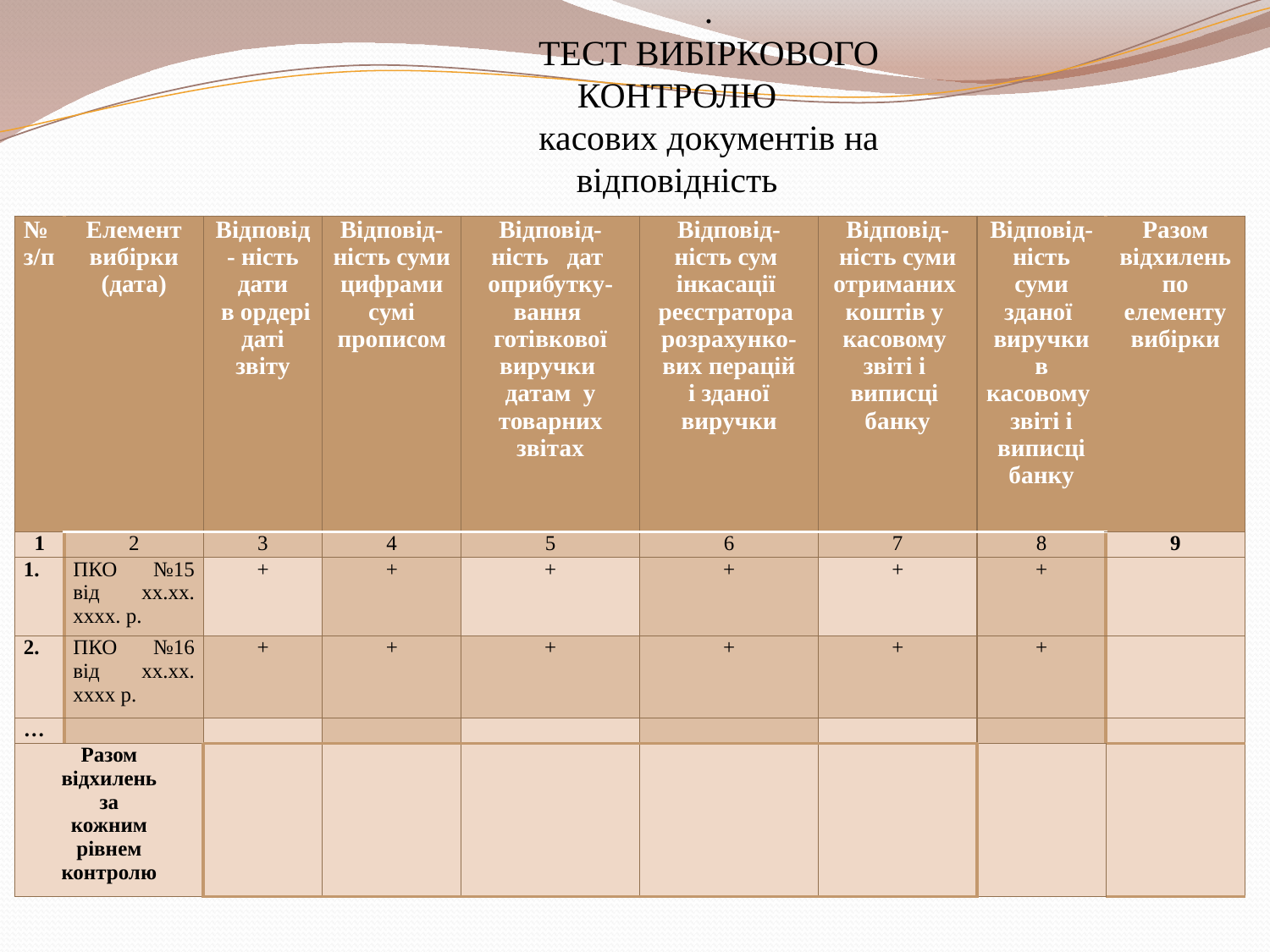

.
ТЕСТ ВИБІРКОВОГО КОНТРОЛЮ
касових документів на відповідність
| № з/п | Елемент вибірки (дата) | Відповід- ність дати в ордері даті звіту | Відповід- ність суми цифрами сумі прописом | Відповід- ність дат оприбутку- вання готівкової виручки датам у товарних звітах | Відповід- ність сум інкасації реєстратора розрахунко- вих перацій і зданої виручки | Відповід- ність суми отриманих коштів у касовому звіті і виписці банку | Відповід- ність суми зданої виручки в касовому звіті і виписці банку | Разом відхилень по елементу вибірки |
| --- | --- | --- | --- | --- | --- | --- | --- | --- |
| 1 | 2 | 3 | 4 | 5 | 6 | 7 | 8 | 9 |
| 1. | ПКО №15 від хх.хх. хххх. р. | + | + | + | + | + | + |  |
| 2. | ПКО №16 від хх.хх. хххх р. | + | + | + | + | + | + |  |
| … |  |  |  |  |  |  |  |  |
| Разом відхилень за кожним рівнем контролю |  |  |  |  |  |  |  |  |